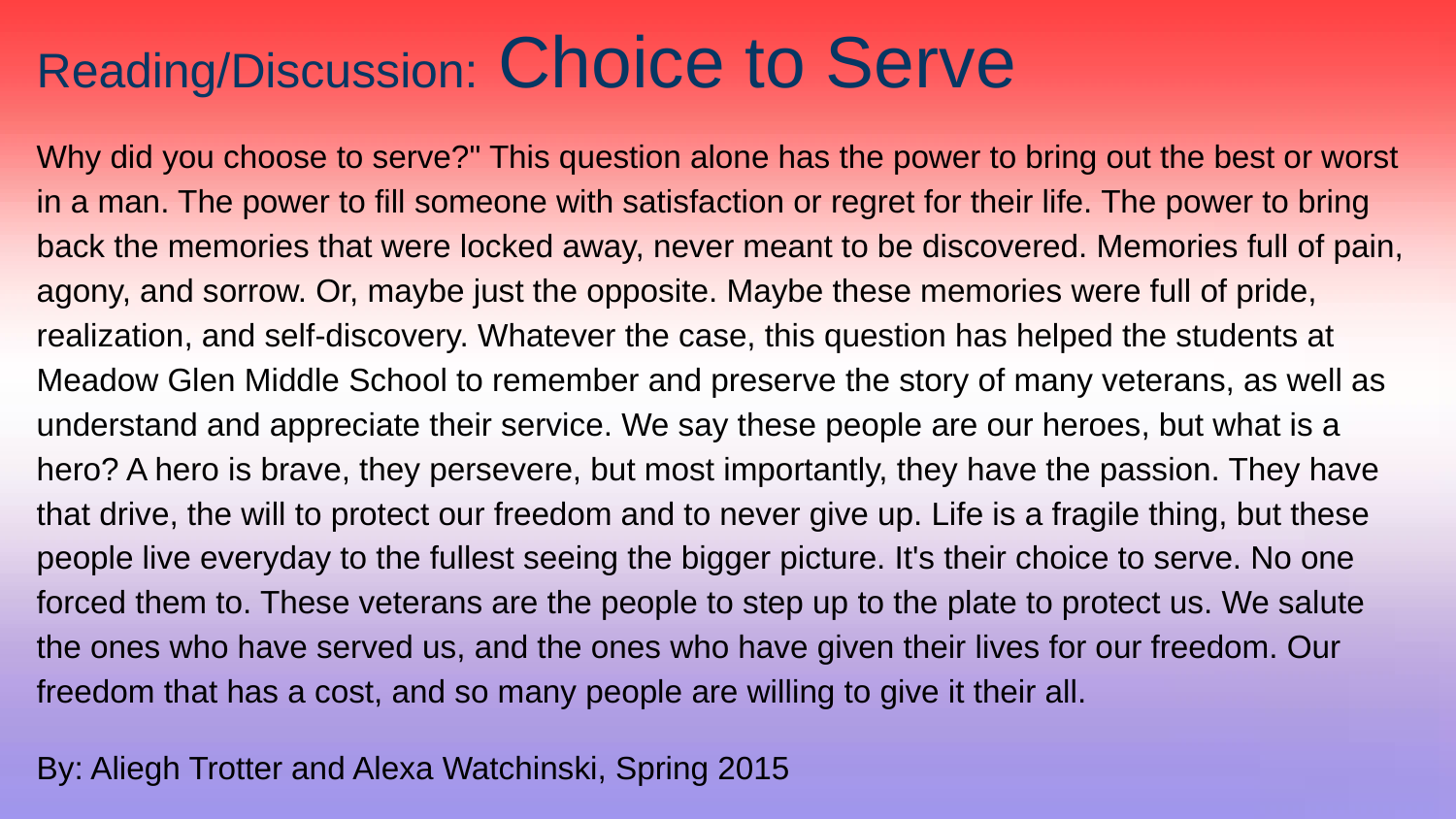

# Reading/Discussion: Choice to Serve
Why did you choose to serve?" This question alone has the power to bring out the best or worst in a man. The power to fill someone with satisfaction or regret for their life. The power to bring back the memories that were locked away, never meant to be discovered. Memories full of pain, agony, and sorrow. Or, maybe just the opposite. Maybe these memories were full of pride, realization, and self-discovery. Whatever the case, this question has helped the students at Meadow Glen Middle School to remember and preserve the story of many veterans, as well as understand and appreciate their service. We say these people are our heroes, but what is a hero? A hero is brave, they persevere, but most importantly, they have the passion. They have that drive, the will to protect our freedom and to never give up. Life is a fragile thing, but these people live everyday to the fullest seeing the bigger picture. It's their choice to serve. No one forced them to. These veterans are the people to step up to the plate to protect us. We salute the ones who have served us, and the ones who have given their lives for our freedom. Our freedom that has a cost, and so many people are willing to give it their all.
By: Aliegh Trotter and Alexa Watchinski, Spring 2015